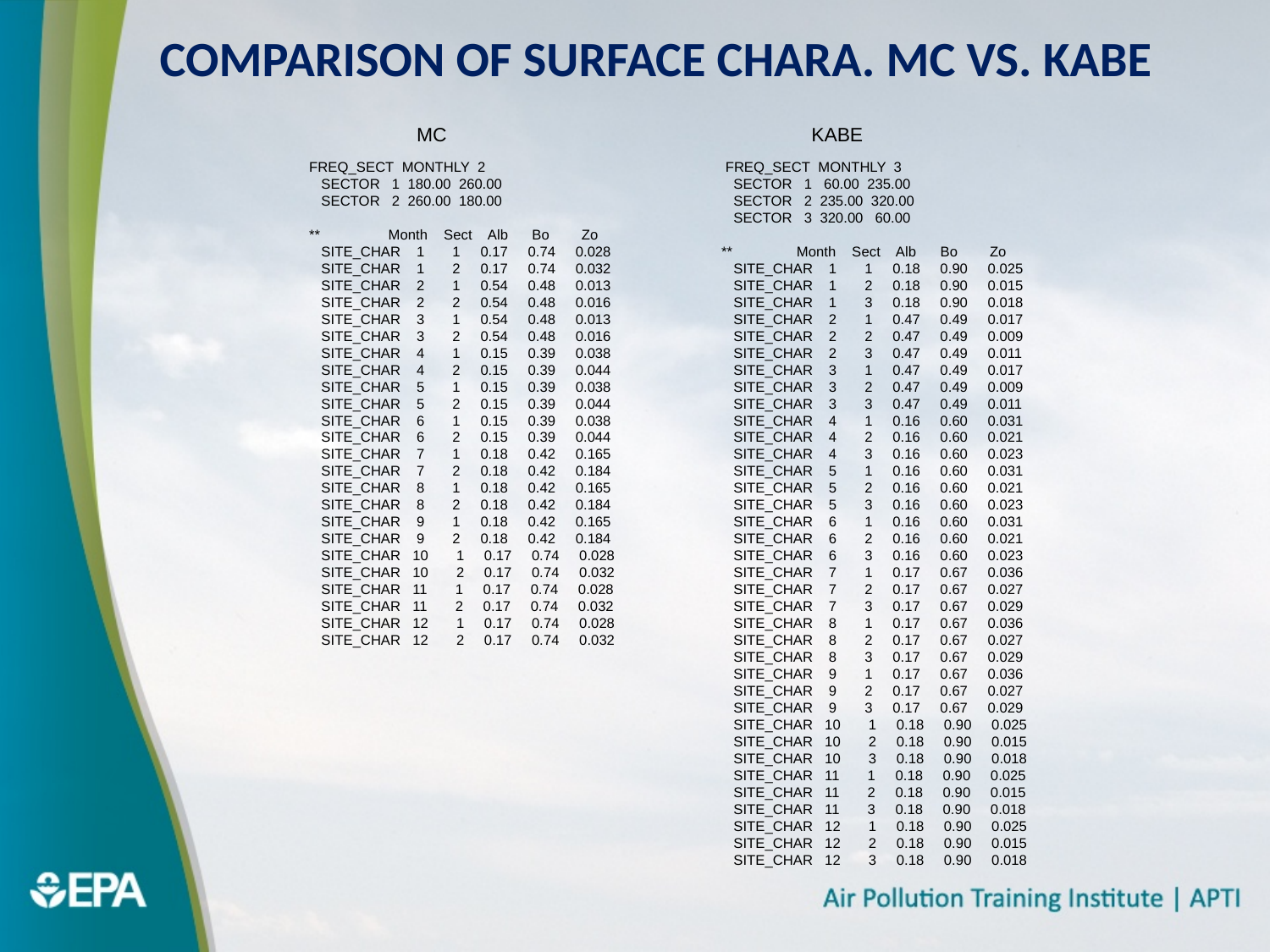

# Comparison of Surface Chara. MC vs. KABE
MC
KABE
FREQ_SECT  MONTHLY  2
   SECTOR   1  180.00  260.00
   SECTOR   2  260.00  180.00

**                 Month    Sect    Alb      Bo        Zo
   SITE_CHAR    1       1     0.17     0.74     0.028
   SITE_CHAR    1       2     0.17     0.74     0.032
   SITE_CHAR    2       1     0.54     0.48     0.013
   SITE_CHAR    2       2     0.54     0.48     0.016
   SITE_CHAR    3       1     0.54     0.48     0.013
   SITE_CHAR    3       2     0.54     0.48     0.016
   SITE_CHAR    4       1     0.15     0.39     0.038
   SITE_CHAR    4       2     0.15     0.39     0.044
   SITE_CHAR    5       1     0.15     0.39     0.038
   SITE_CHAR    5       2     0.15     0.39     0.044
   SITE_CHAR    6       1     0.15     0.39     0.038
   SITE_CHAR    6       2     0.15     0.39     0.044
   SITE_CHAR    7       1     0.18     0.42     0.165
   SITE_CHAR    7       2     0.18     0.42     0.184
   SITE_CHAR    8       1     0.18     0.42     0.165
   SITE_CHAR    8       2     0.18     0.42     0.184
   SITE_CHAR    9       1     0.18     0.42     0.165
   SITE_CHAR    9       2     0.18     0.42     0.184
   SITE_CHAR   10       1     0.17     0.74     0.028
   SITE_CHAR   10       2     0.17     0.74     0.032
   SITE_CHAR   11       1     0.17     0.74     0.028
   SITE_CHAR   11       2     0.17     0.74     0.032
   SITE_CHAR   12       1     0.17     0.74     0.028
   SITE_CHAR   12       2     0.17     0.74     0.032
 FREQ_SECT  MONTHLY  3
   SECTOR   1   60.00  235.00
   SECTOR   2  235.00  320.00
   SECTOR   3  320.00   60.00

**                Month    Sect    Alb      Bo        Zo
   SITE_CHAR    1       1     0.18     0.90     0.025
   SITE_CHAR    1       2     0.18     0.90     0.015
   SITE_CHAR    1       3     0.18     0.90     0.018
   SITE_CHAR    2       1     0.47     0.49     0.017
   SITE_CHAR    2       2     0.47     0.49     0.009
   SITE_CHAR    2       3     0.47     0.49     0.011
   SITE_CHAR    3       1     0.47     0.49     0.017
   SITE_CHAR    3       2     0.47     0.49     0.009
   SITE_CHAR    3       3     0.47     0.49     0.011
   SITE_CHAR    4       1     0.16     0.60     0.031
   SITE_CHAR    4       2     0.16     0.60     0.021
   SITE_CHAR    4       3     0.16     0.60     0.023
   SITE_CHAR    5       1     0.16     0.60     0.031
   SITE_CHAR    5       2     0.16     0.60     0.021
   SITE_CHAR    5       3     0.16     0.60     0.023
   SITE_CHAR    6       1     0.16     0.60     0.031
   SITE_CHAR    6       2     0.16     0.60     0.021
   SITE_CHAR    6       3     0.16     0.60     0.023
   SITE_CHAR    7       1     0.17     0.67     0.036
   SITE_CHAR    7       2     0.17     0.67     0.027
   SITE_CHAR    7       3     0.17     0.67     0.029
   SITE_CHAR    8       1     0.17     0.67     0.036
   SITE_CHAR    8       2     0.17     0.67     0.027
   SITE_CHAR    8       3     0.17     0.67     0.029
   SITE_CHAR    9       1     0.17     0.67     0.036
   SITE_CHAR    9       2     0.17     0.67     0.027
   SITE_CHAR    9       3     0.17     0.67     0.029
   SITE_CHAR   10       1     0.18     0.90     0.025
   SITE_CHAR   10       2     0.18     0.90     0.015
   SITE_CHAR   10       3     0.18     0.90     0.018
   SITE_CHAR   11       1     0.18     0.90     0.025
   SITE_CHAR   11       2     0.18     0.90     0.015
   SITE_CHAR   11       3     0.18     0.90     0.018
   SITE_CHAR   12       1     0.18     0.90     0.025
   SITE_CHAR   12       2     0.18     0.90     0.015
   SITE_CHAR   12       3     0.18     0.90     0.018